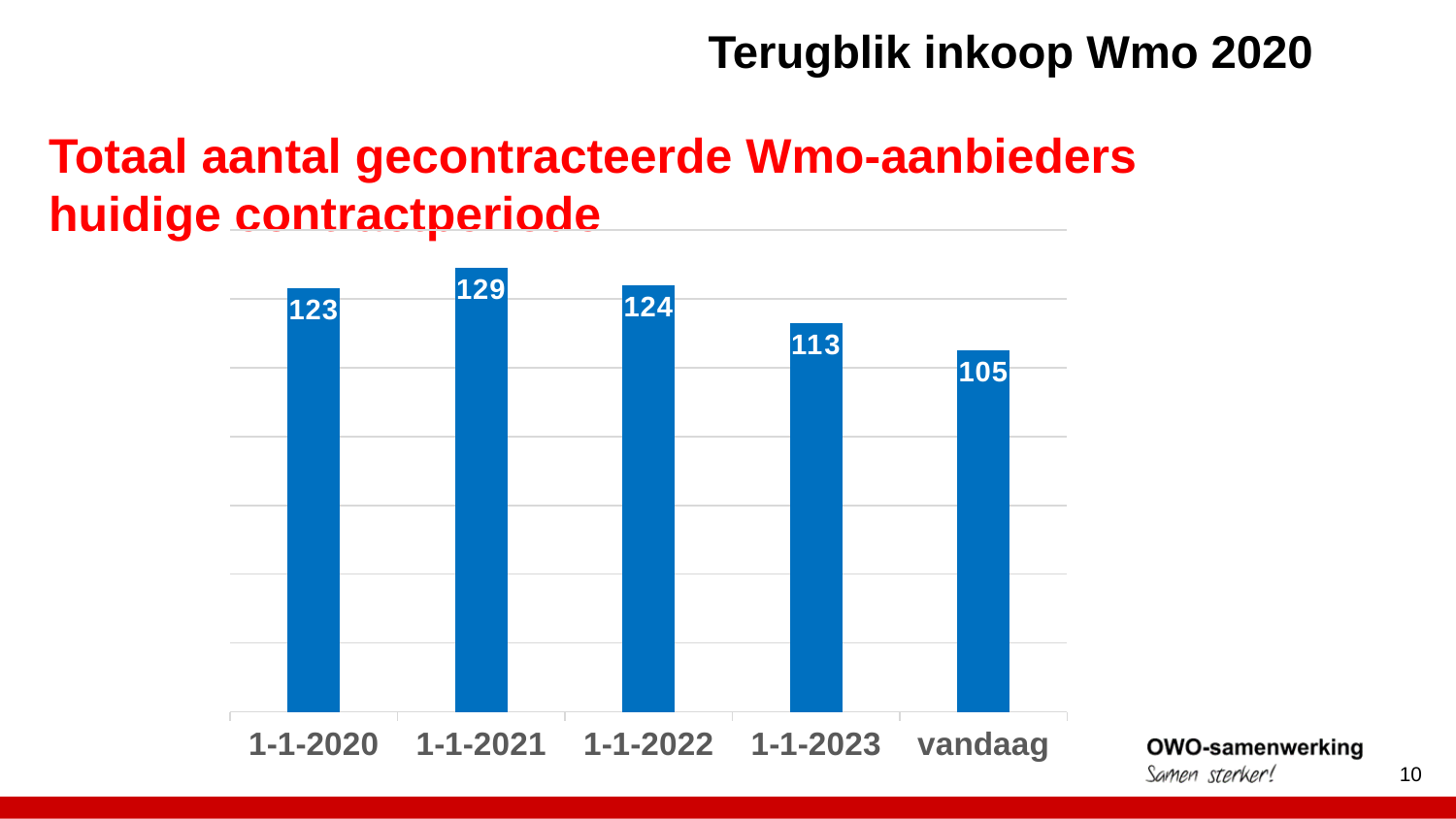

# Terugblik inkoop Wmo 2020
Totaal aantal gecontracteerde Wmo-aanbieders
huidige contractperiode

### Chart

| Category |  |
|---|---|
| 1-1-2020 | 123.0 |
| 1-1-2021 | 129.0 |
| 1-1-2022 | 124.0 |
| 1-1-2023 | 113.0 |
| vandaag | 105.0 |
10